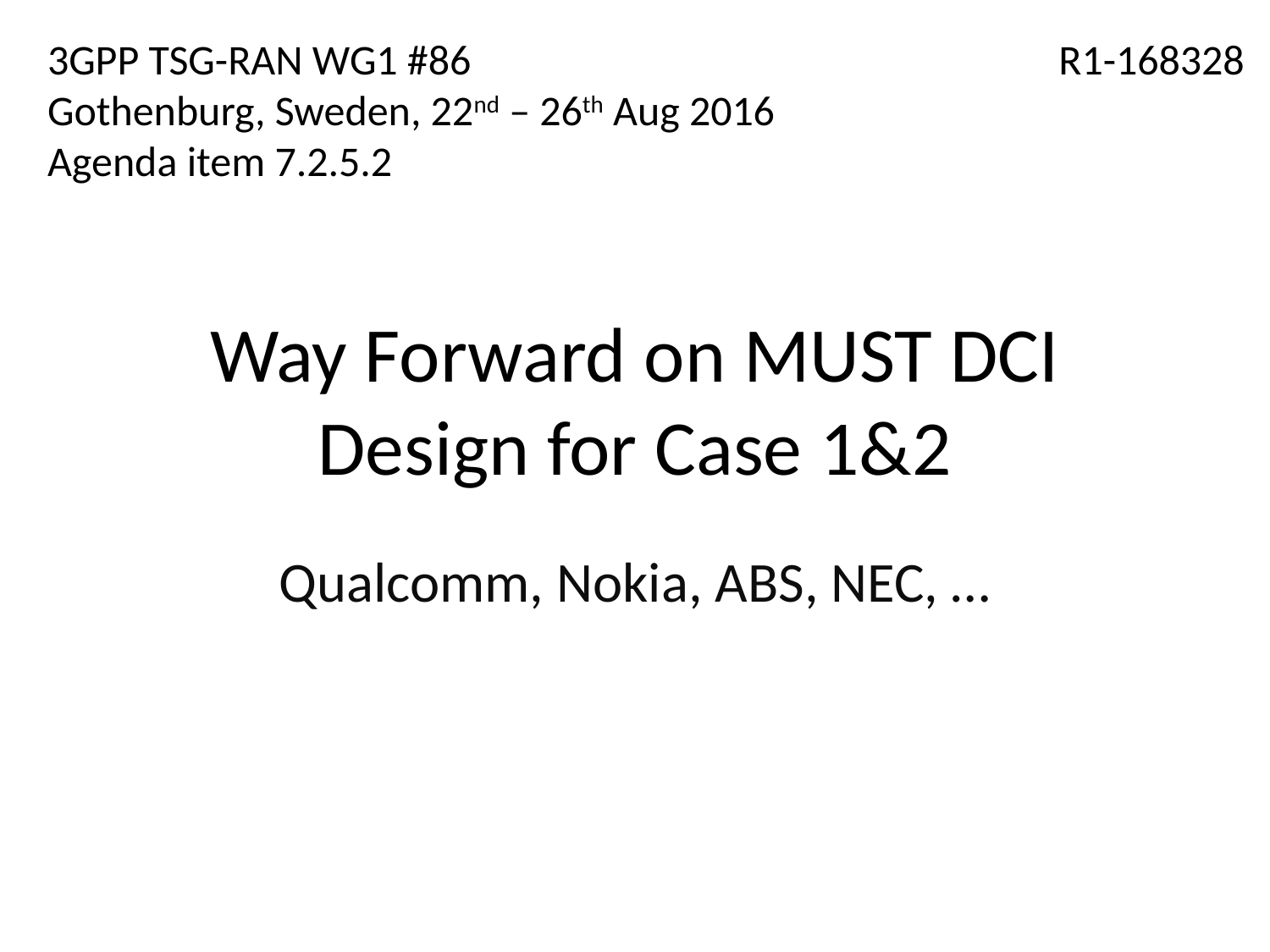

3GPP TSG-RAN WG1 #86
Gothenburg, Sweden, 22nd – 26th Aug 2016
Agenda item 7.2.5.2
R1-168328
# Way Forward on MUST DCI Design for Case 1&2
Qualcomm, Nokia, ABS, NEC, …